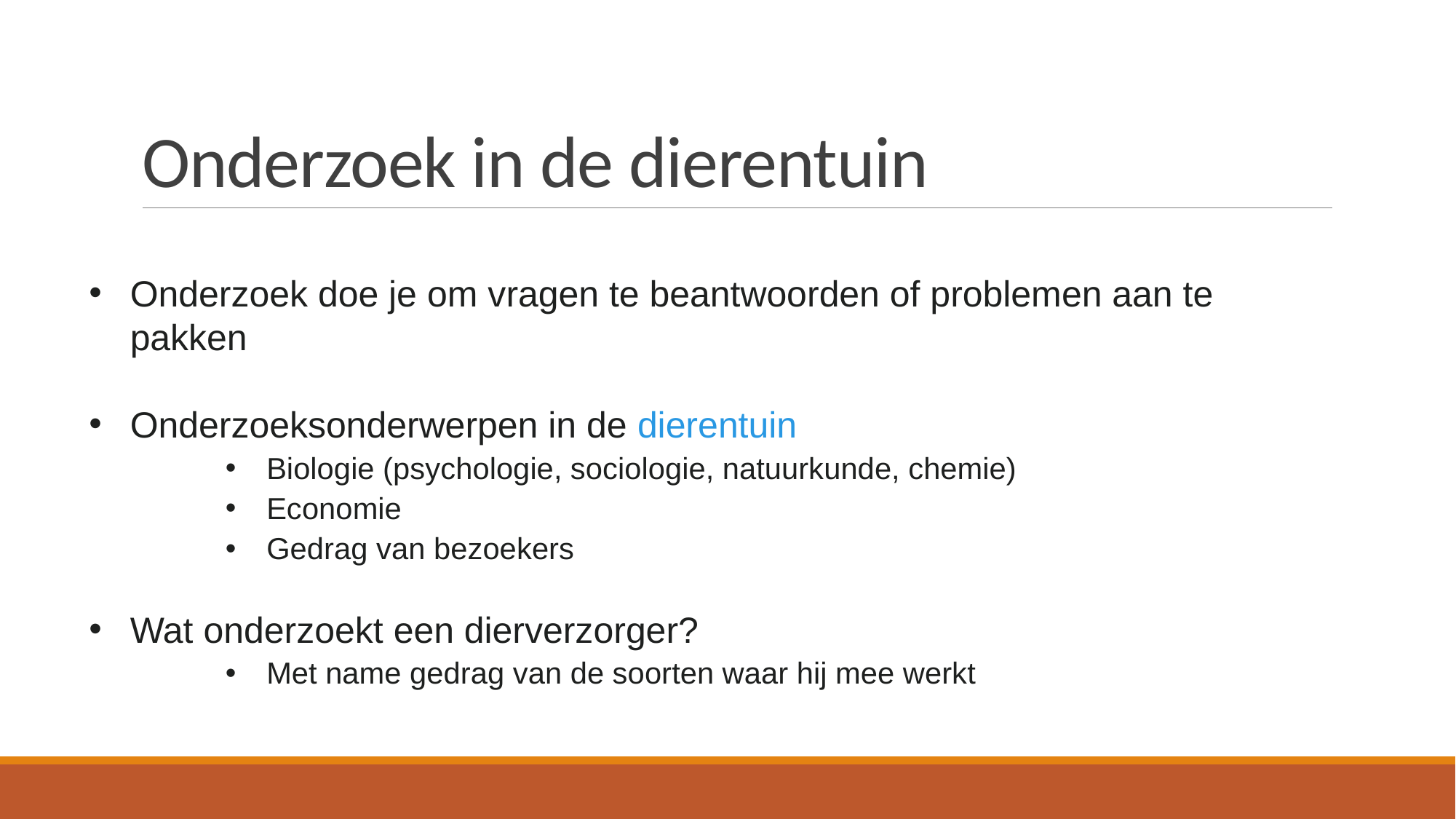

# Onderzoek in de dierentuin

Onderzoek doe je om vragen te beantwoorden of problemen aan te pakken

Onderzoeksonderwerpen in de dierentuin
Biologie (psychologie, sociologie, natuurkunde, chemie)
Economie
Gedrag van bezoekers

Wat onderzoekt een dierverzorger?
Met name gedrag van de soorten waar hij mee werkt